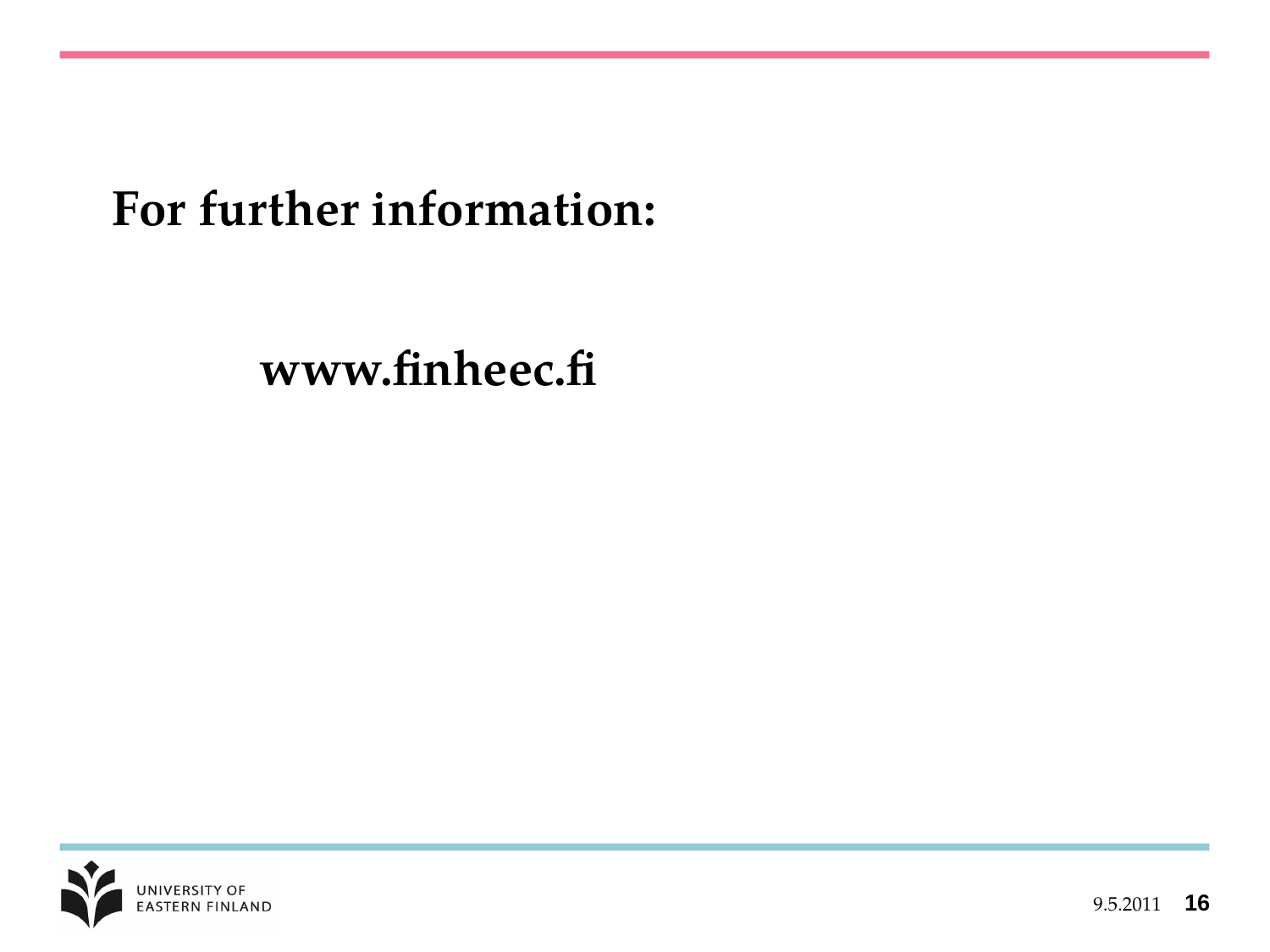

# For further information:

            www.finheec.fi
9.5.2011
16